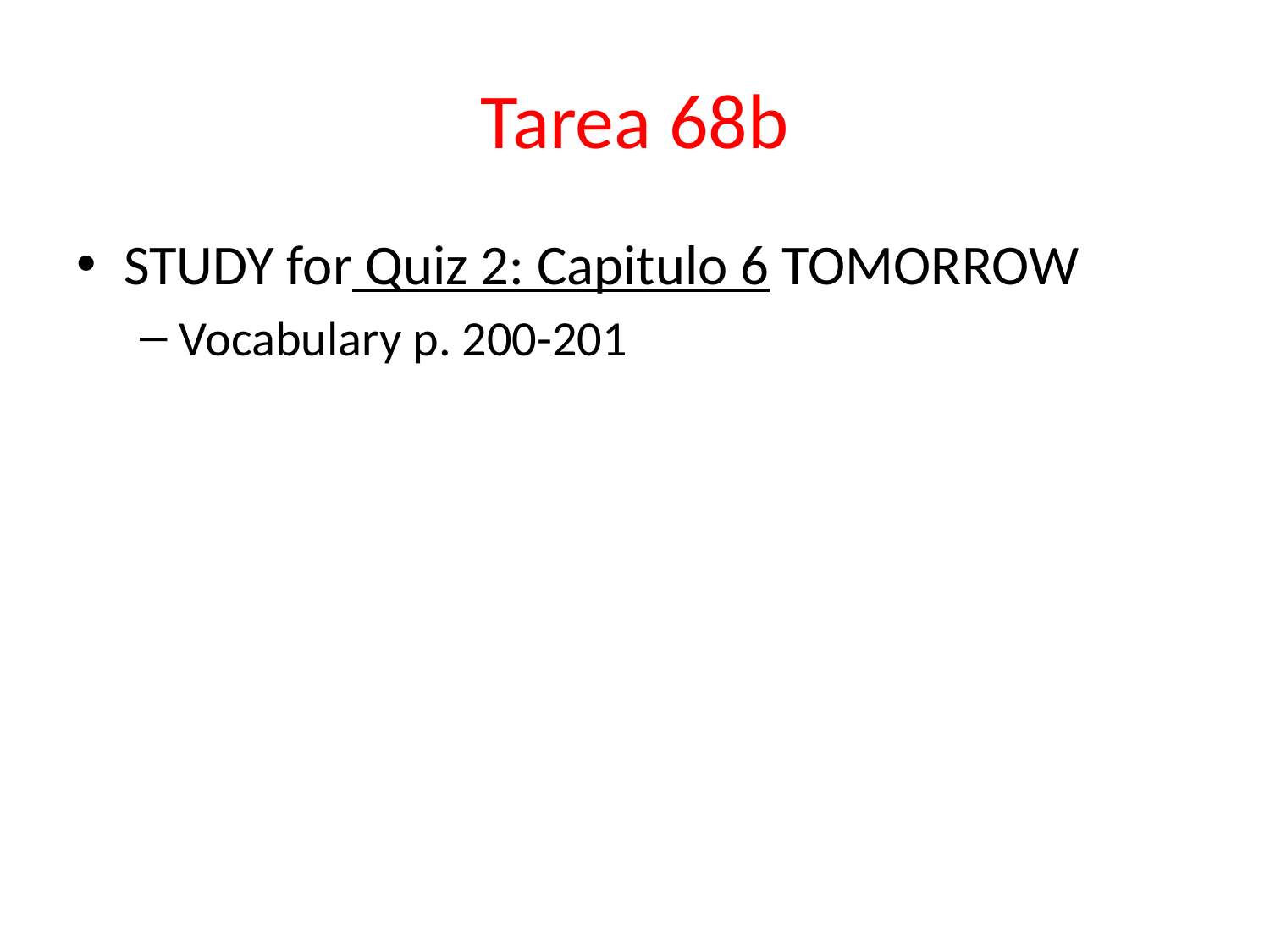

# Tarea 68b
STUDY for Quiz 2: Capitulo 6 TOMORROW
Vocabulary p. 200-201